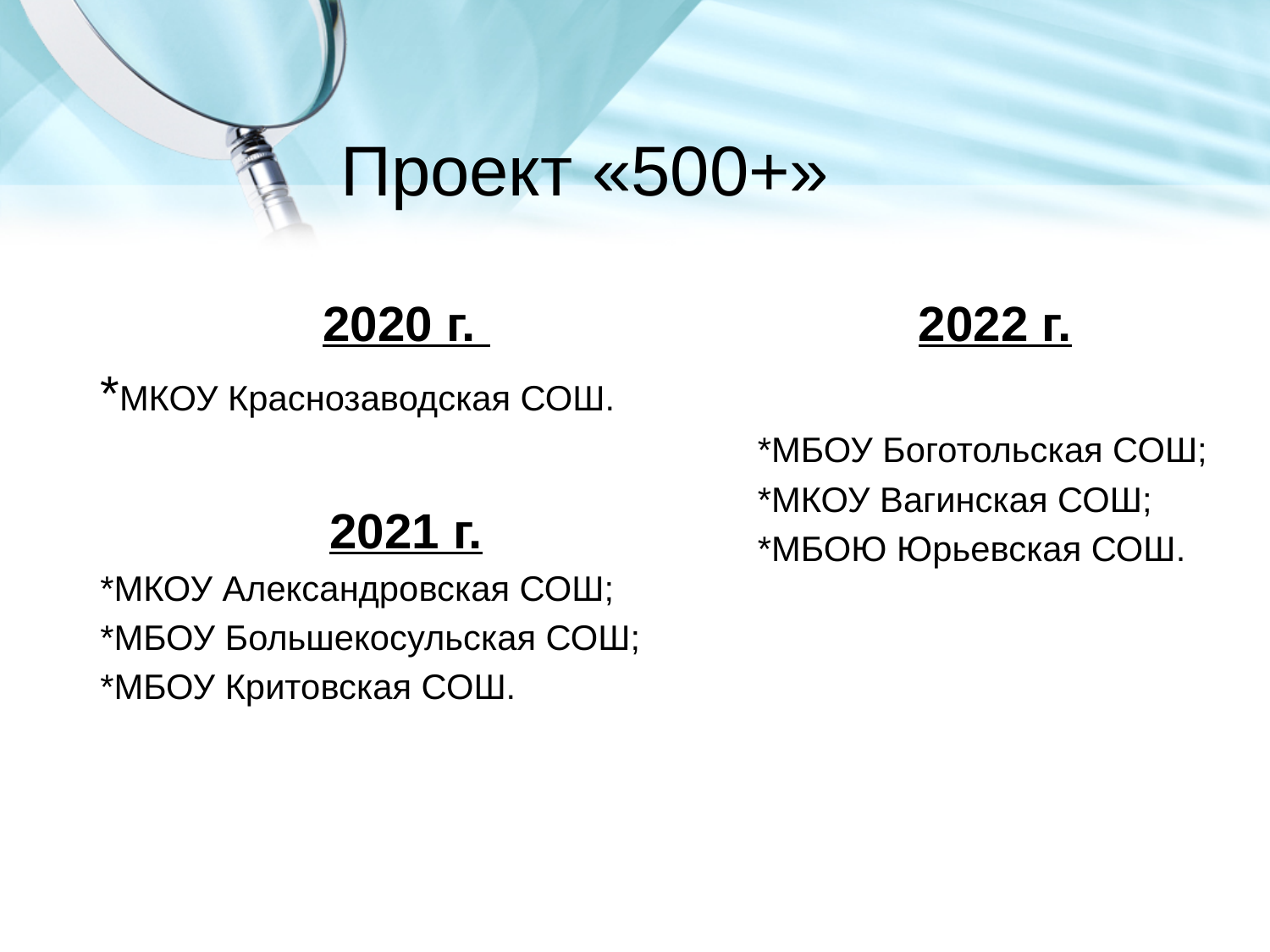

# Проект «500+»
2020 г.
*МКОУ Краснозаводская СОШ.

2021 г.
*МКОУ Александровская СОШ;
*МБОУ Большекосульская СОШ;
*МБОУ Критовская СОШ.
2022 г.

*МБОУ Боготольская СОШ;
*МКОУ Вагинская СОШ;
*МБОЮ Юрьевская СОШ.